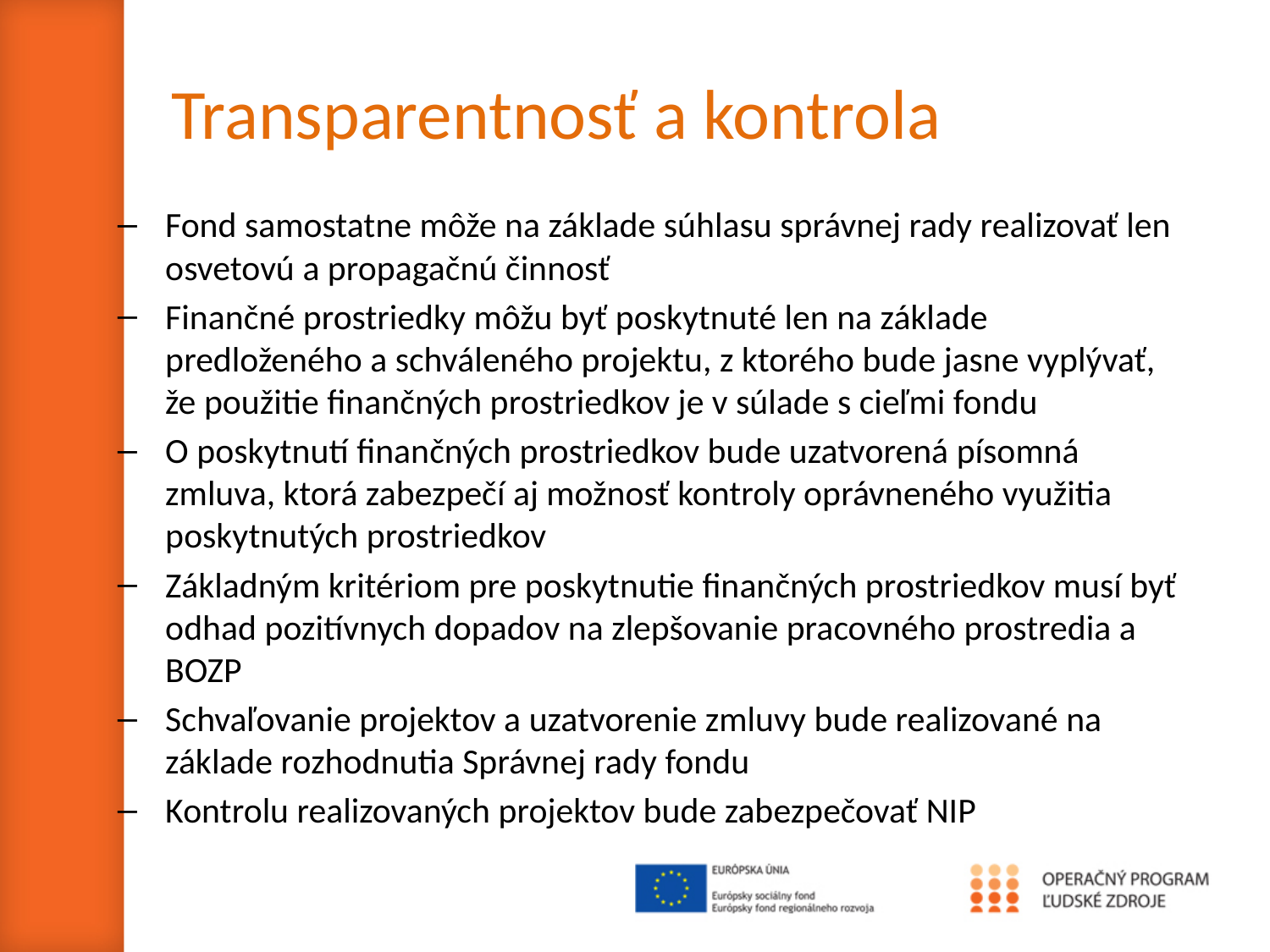

# Transparentnosť a kontrola
Fond samostatne môže na základe súhlasu správnej rady realizovať len osvetovú a propagačnú činnosť
Finančné prostriedky môžu byť poskytnuté len na základe predloženého a schváleného projektu, z ktorého bude jasne vyplývať, že použitie finančných prostriedkov je v súlade s cieľmi fondu
O poskytnutí finančných prostriedkov bude uzatvorená písomná zmluva, ktorá zabezpečí aj možnosť kontroly oprávneného využitia poskytnutých prostriedkov
Základným kritériom pre poskytnutie finančných prostriedkov musí byť odhad pozitívnych dopadov na zlepšovanie pracovného prostredia a BOZP
Schvaľovanie projektov a uzatvorenie zmluvy bude realizované na základe rozhodnutia Správnej rady fondu
Kontrolu realizovaných projektov bude zabezpečovať NIP